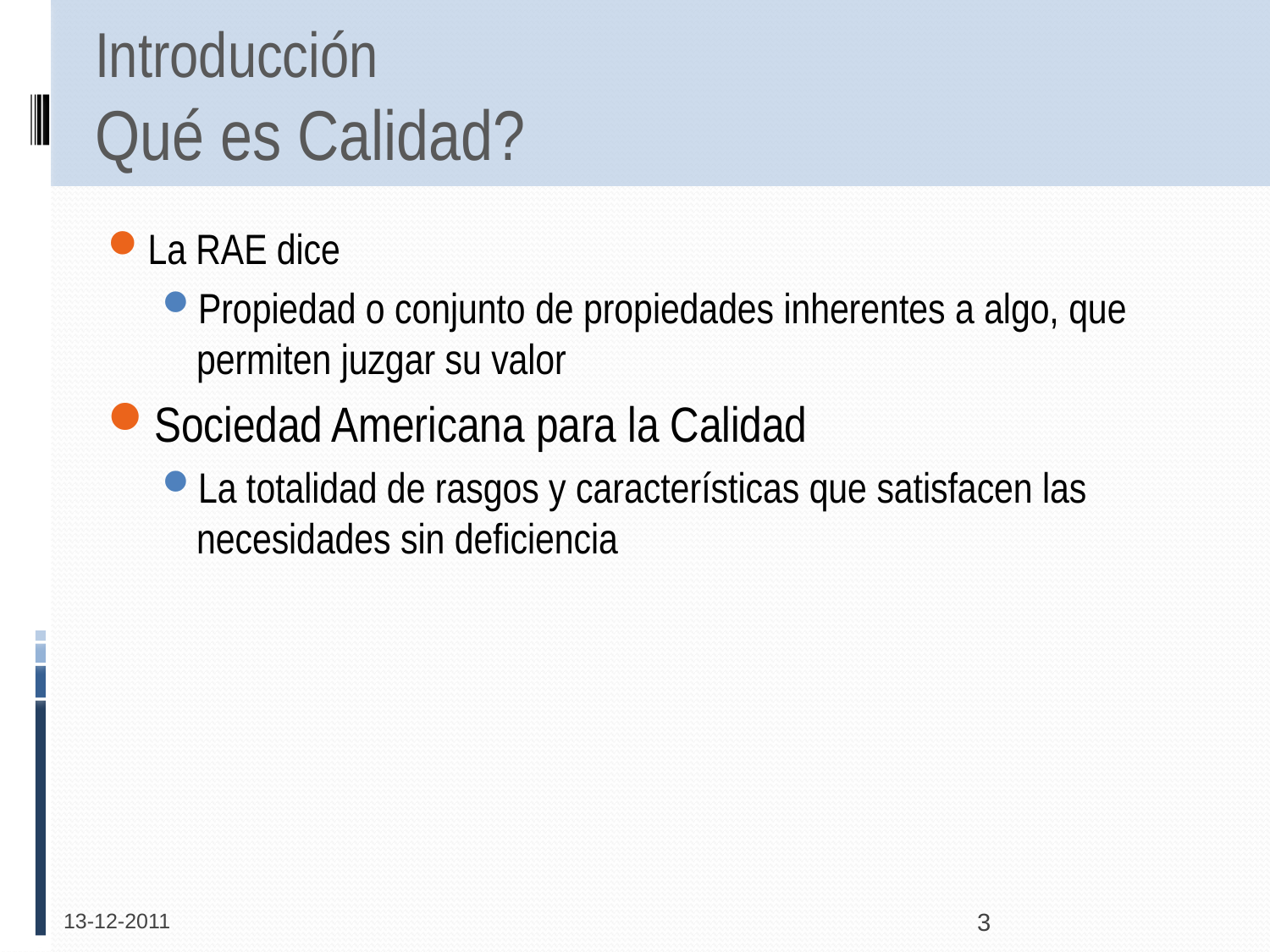

# Introducción Qué es Calidad?
La RAE dice
Propiedad o conjunto de propiedades inherentes a algo, que permiten juzgar su valor
Sociedad Americana para la Calidad
La totalidad de rasgos y características que satisfacen las necesidades sin deficiencia
13-12-2011
3